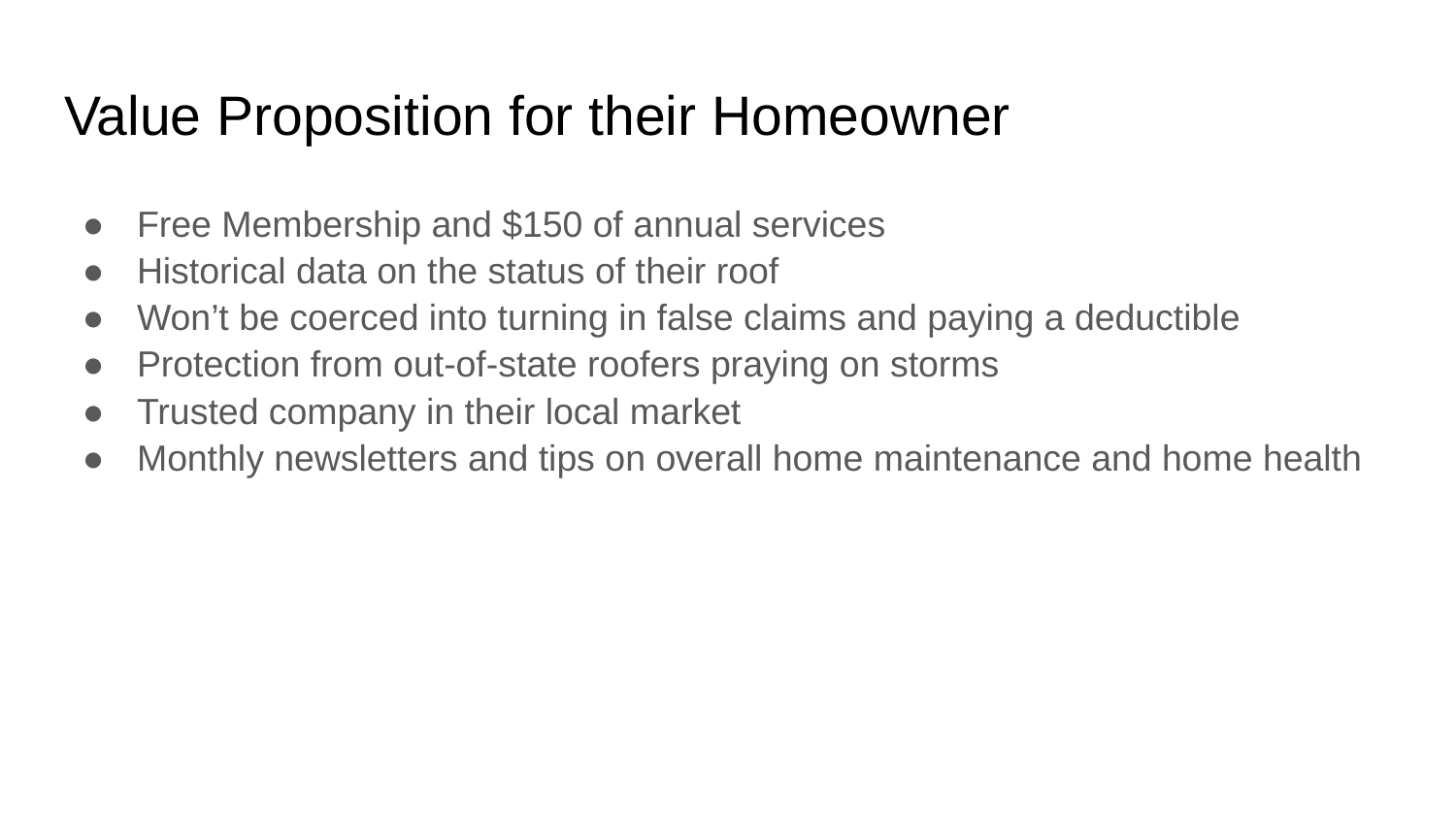

# Value Proposition for their Homeowner
Free Membership and $150 of annual services
Historical data on the status of their roof
Won’t be coerced into turning in false claims and paying a deductible
Protection from out-of-state roofers praying on storms
Trusted company in their local market
Monthly newsletters and tips on overall home maintenance and home health